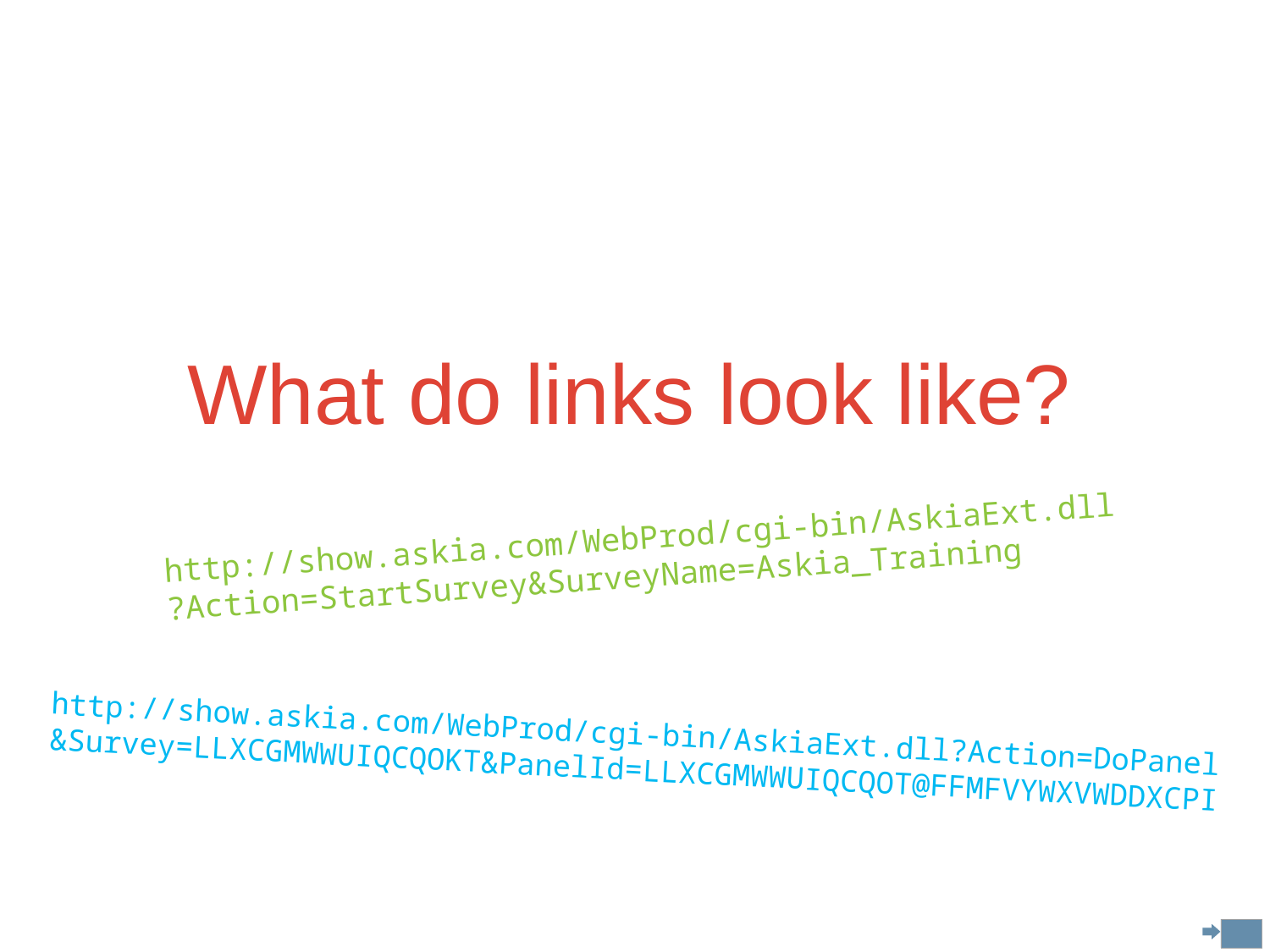

# What do links look like?
http://show.askia.com/WebProd/cgi-bin/AskiaExt.dll
?Action=StartSurvey&SurveyName=Askia_Training
http://show.askia.com/WebProd/cgi-bin/AskiaExt.dll?Action=DoPanel
&Survey=LLXCGMWWUIQCQOKT&PanelId=LLXCGMWWUIQCQOT@FFMFVYWXVWDDXCPI